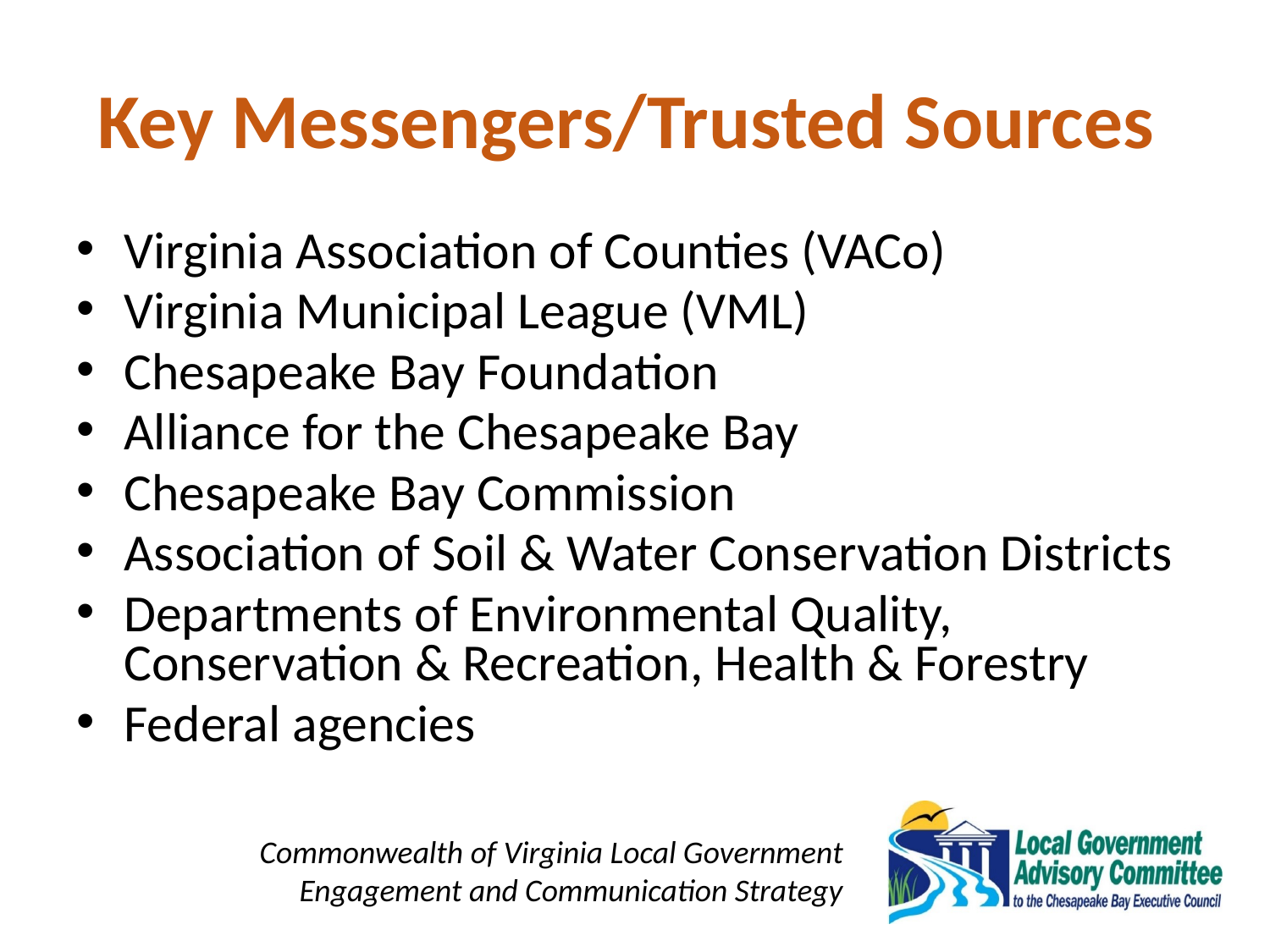

# Key Messengers/Trusted Sources
Virginia Association of Counties (VACo)
Virginia Municipal League (VML)
Chesapeake Bay Foundation
Alliance for the Chesapeake Bay
Chesapeake Bay Commission
Association of Soil & Water Conservation Districts
Departments of Environmental Quality, Conservation & Recreation, Health & Forestry
Federal agencies

Commonwealth of Virginia Local Government
Engagement and Communication Strategy